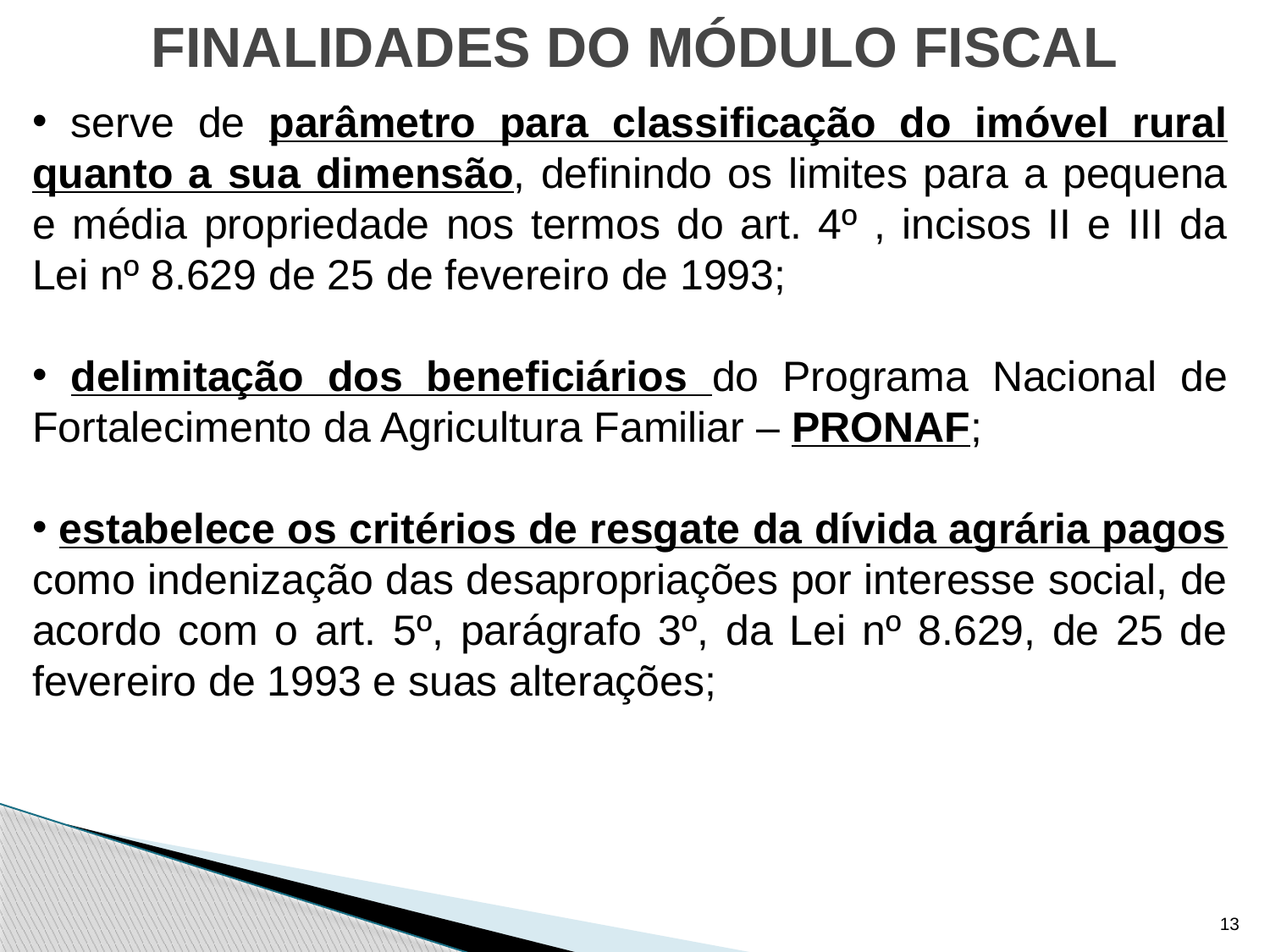

FINALIDADES DO MÓDULO FISCAL
 serve de parâmetro para classificação do imóvel rural quanto a sua dimensão, definindo os limites para a pequena e média propriedade nos termos do art. 4º , incisos II e III da Lei nº 8.629 de 25 de fevereiro de 1993;

 delimitação dos beneficiários do Programa Nacional de Fortalecimento da Agricultura Familiar – PRONAF;

 estabelece os critérios de resgate da dívida agrária pagos como indenização das desapropriações por interesse social, de acordo com o art. 5º, parágrafo 3º, da Lei nº 8.629, de 25 de fevereiro de 1993 e suas alterações;
13